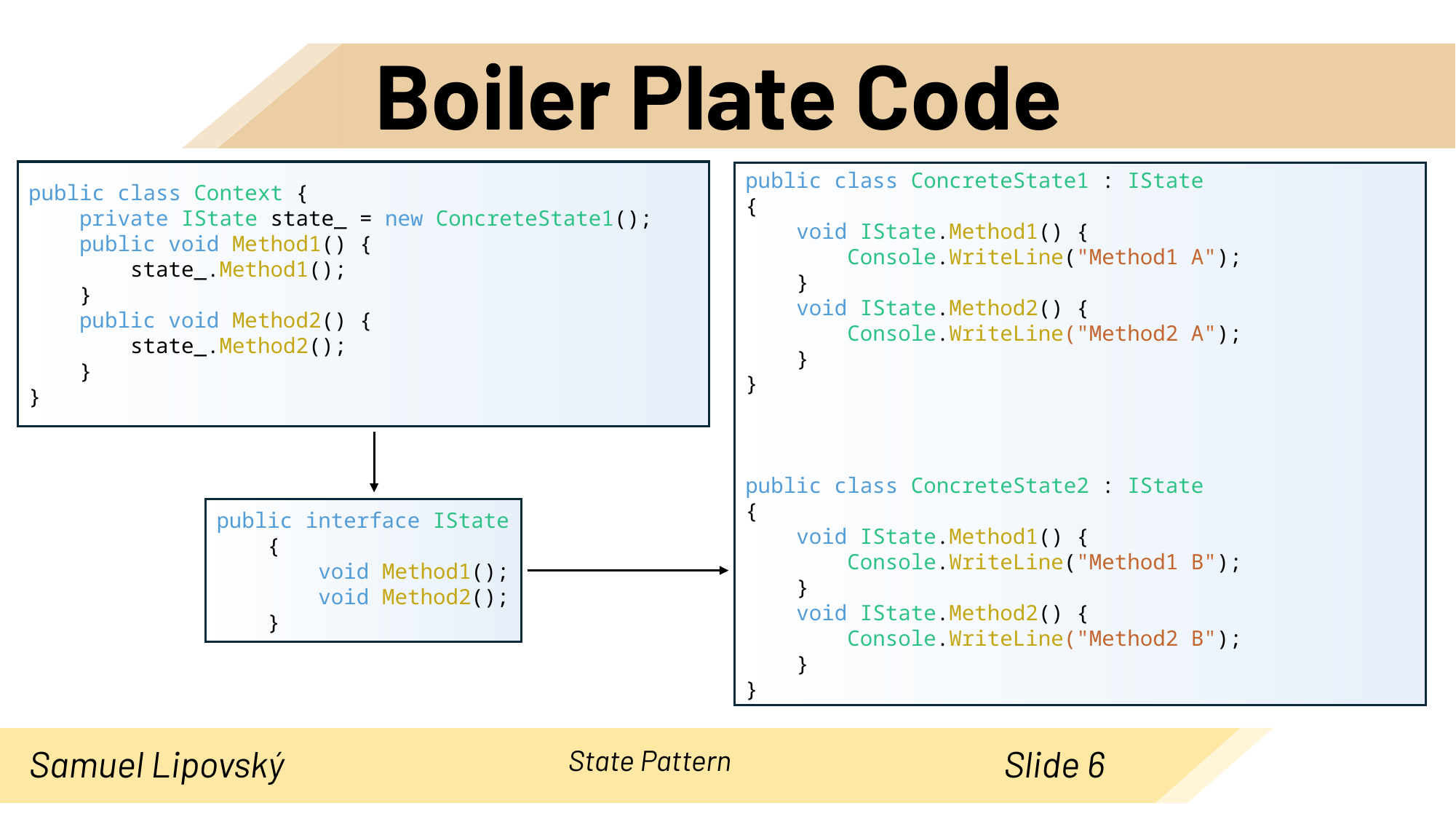

# Boiler Plate Code

public class Context {
    private IState state_ = new ConcreteState1();
    public void Method1() {
        state_.Method1();
    }
    public void Method2() {
        state_.Method2();
    }
}
public class ConcreteState1 : IState
{
    void IState.Method1() {
        Console.WriteLine("Method1 A");
    }
    void IState.Method2() {
        Console.WriteLine("Method2 A");
    }
}

public class ConcreteState2 : IState
{
    void IState.Method1() {
        Console.WriteLine("Method1 B");
    }
    void IState.Method2() {
        Console.WriteLine("Method2 B");
    }
}
public interface IState
    {
        void Method1();
        void Method2();
    }

State Pattern
Samuel Lipovský
Slide 6